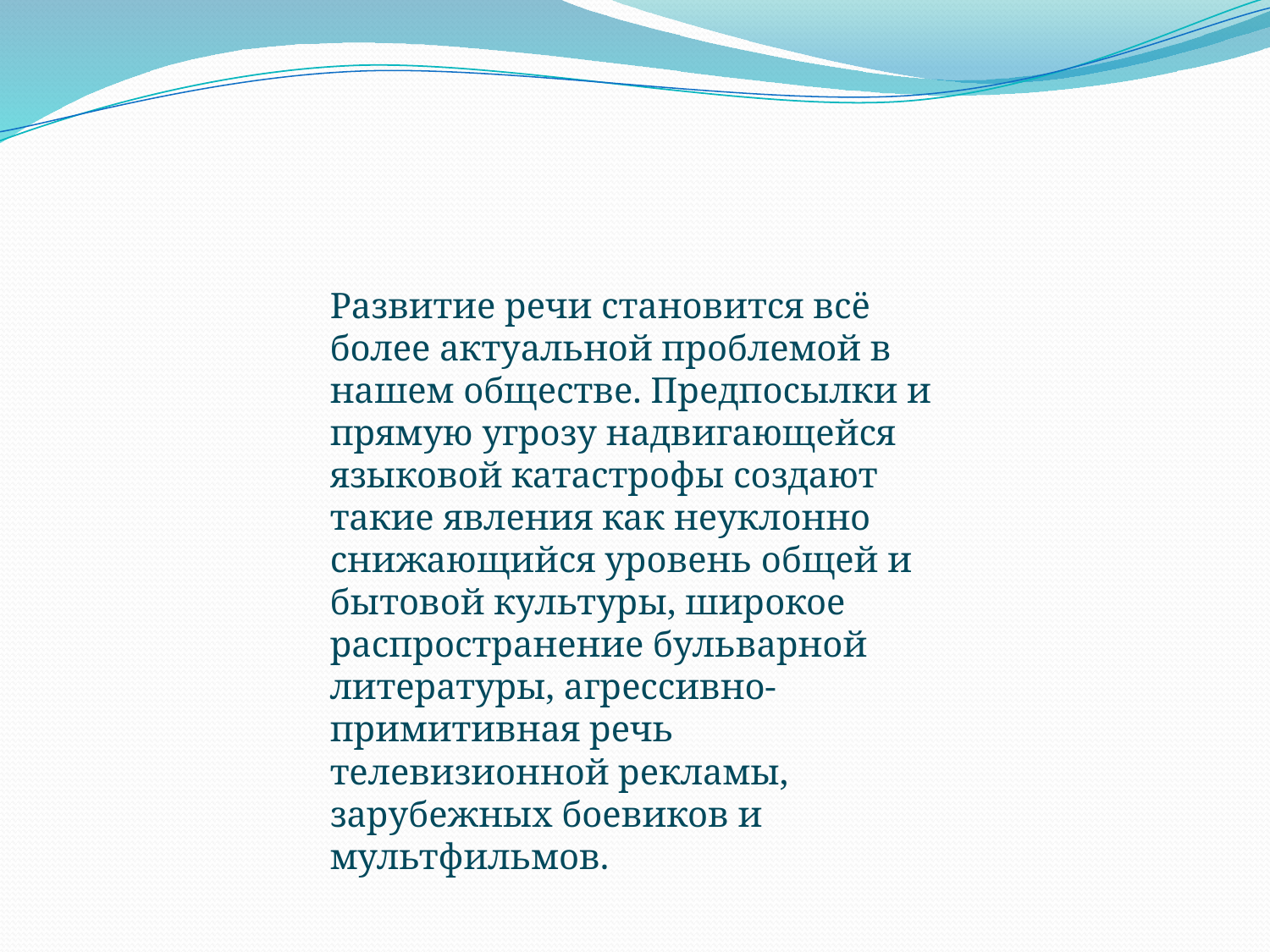

Развитие речи становится всё более актуальной проблемой в нашем обществе. Предпосылки и прямую угрозу надвигающейся языковой катастрофы создают такие явления как неуклонно снижающийся уровень общей и бытовой культуры, широкое распространение бульварной литературы, агрессивно-примитивная речь телевизионной рекламы, зарубежных боевиков и мультфильмов.